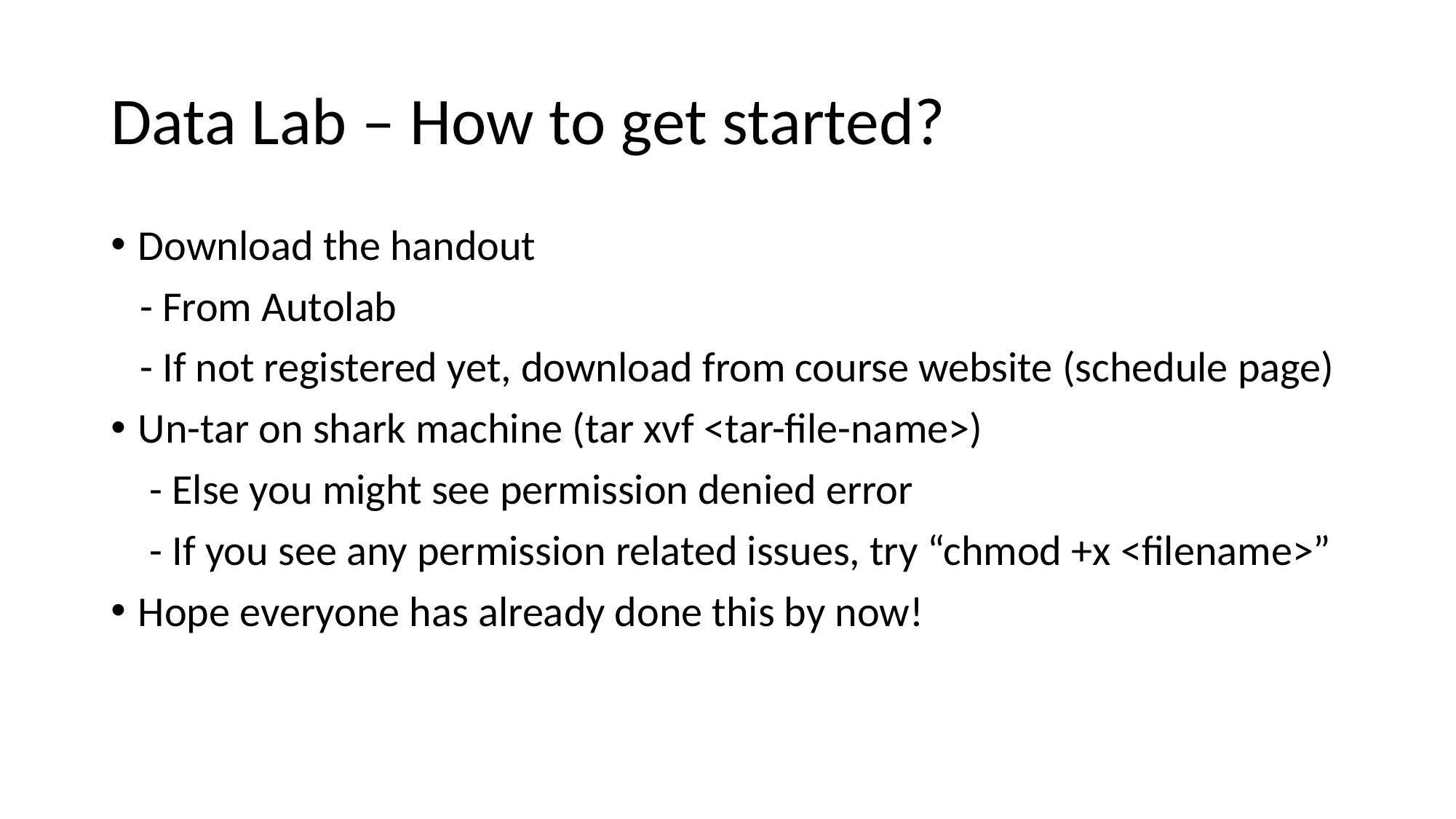

# Data Lab – How to get started?
Download the handout
   - From Autolab
   - If not registered yet, download from course website (schedule page)
Un-tar on shark machine (tar xvf <tar-file-name>)
    - Else you might see permission denied error
    - If you see any permission related issues, try “chmod +x <filename>”
Hope everyone has already done this by now!